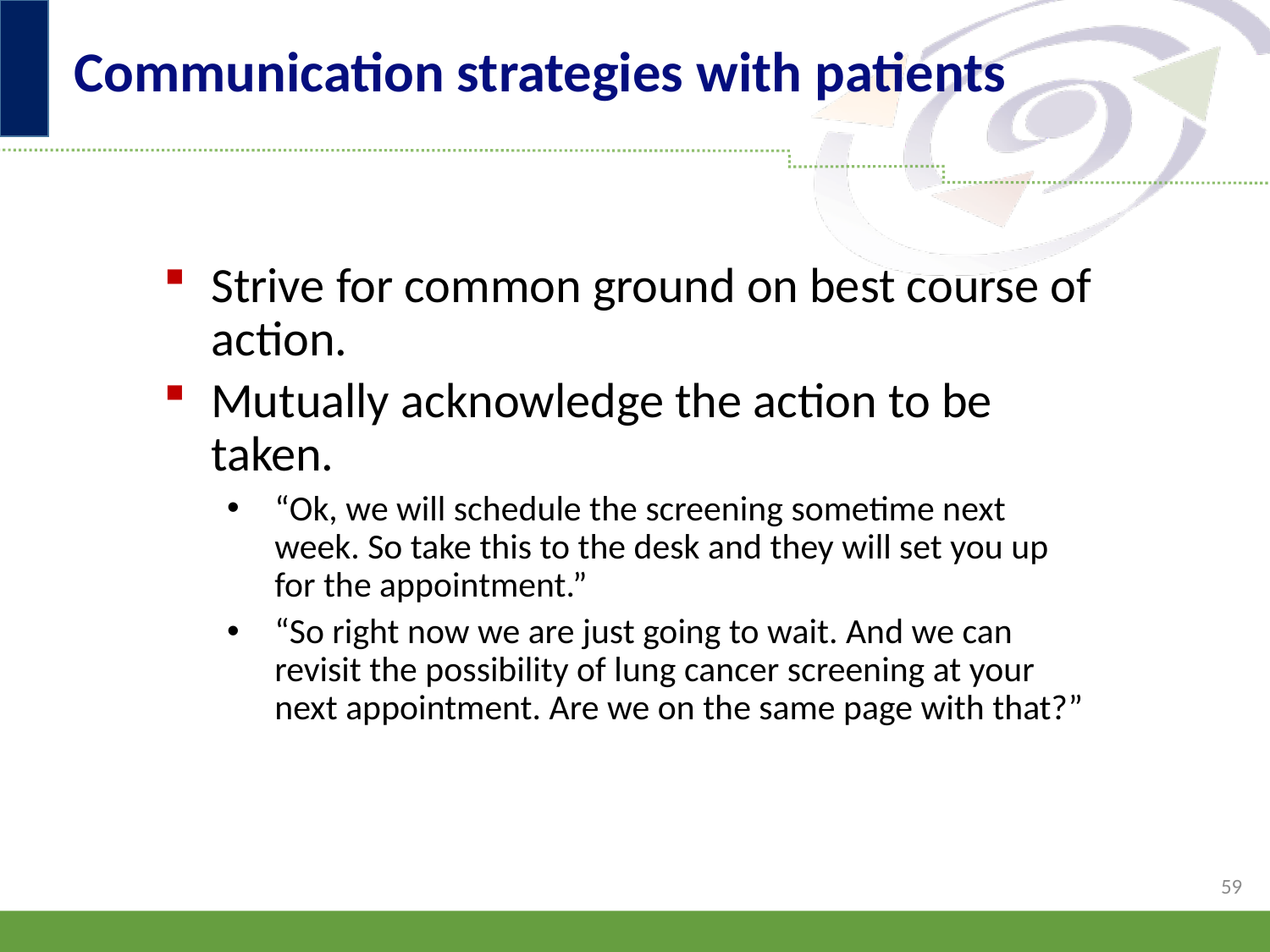

# Communication strategies with patients
Strive for common ground on best course of action.
Mutually acknowledge the action to be taken.
“Ok, we will schedule the screening sometime next week. So take this to the desk and they will set you up for the appointment.”
“So right now we are just going to wait. And we can revisit the possibility of lung cancer screening at your next appointment. Are we on the same page with that?”
59